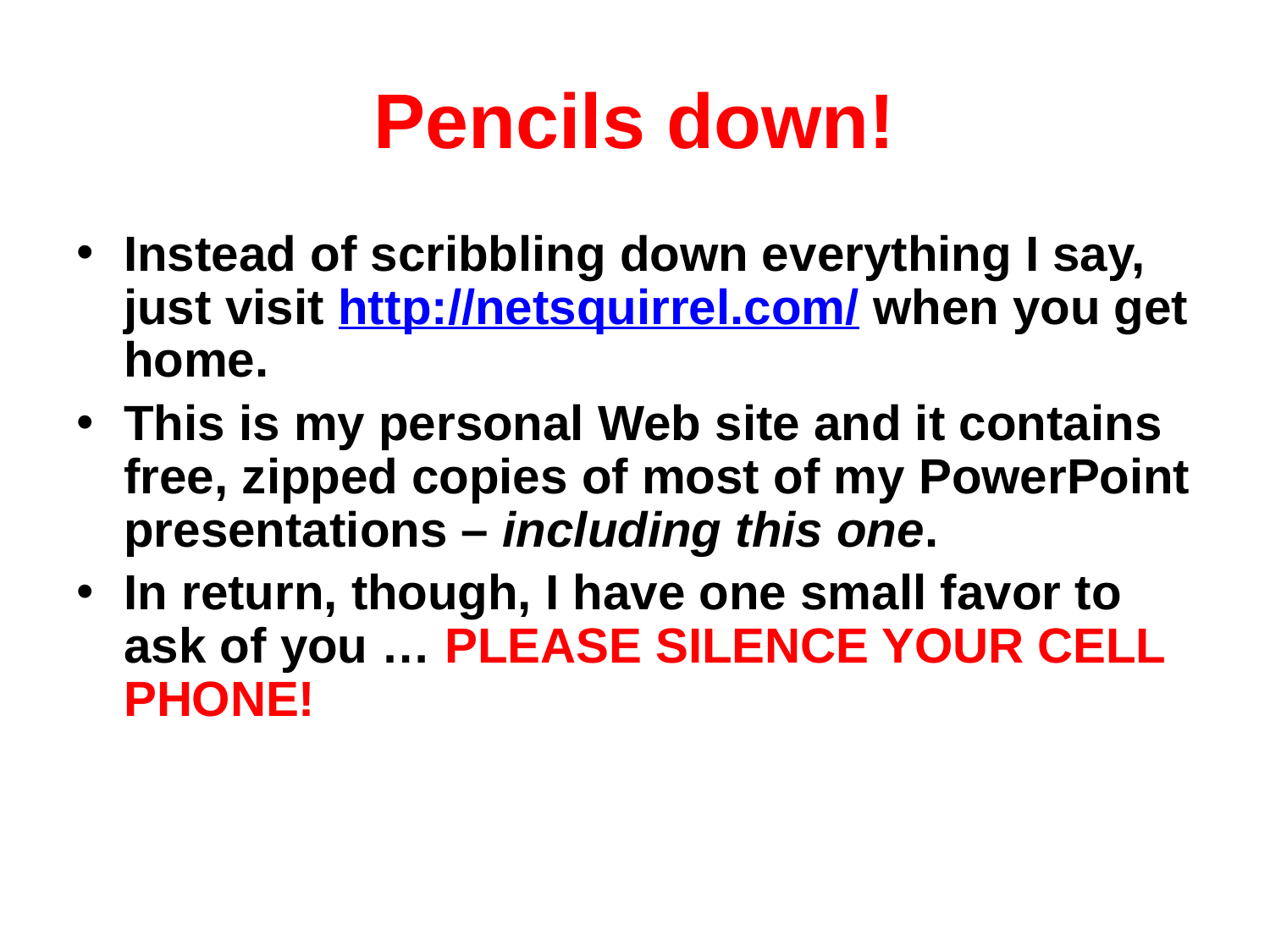

# Pencils down!
Instead of scribbling down everything I say, just visit http://netsquirrel.com/ when you get home.
This is my personal Web site and it contains free, zipped copies of most of my PowerPoint presentations – including this one.
In return, though, I have one small favor to ask of you … PLEASE SILENCE YOUR CELL PHONE!